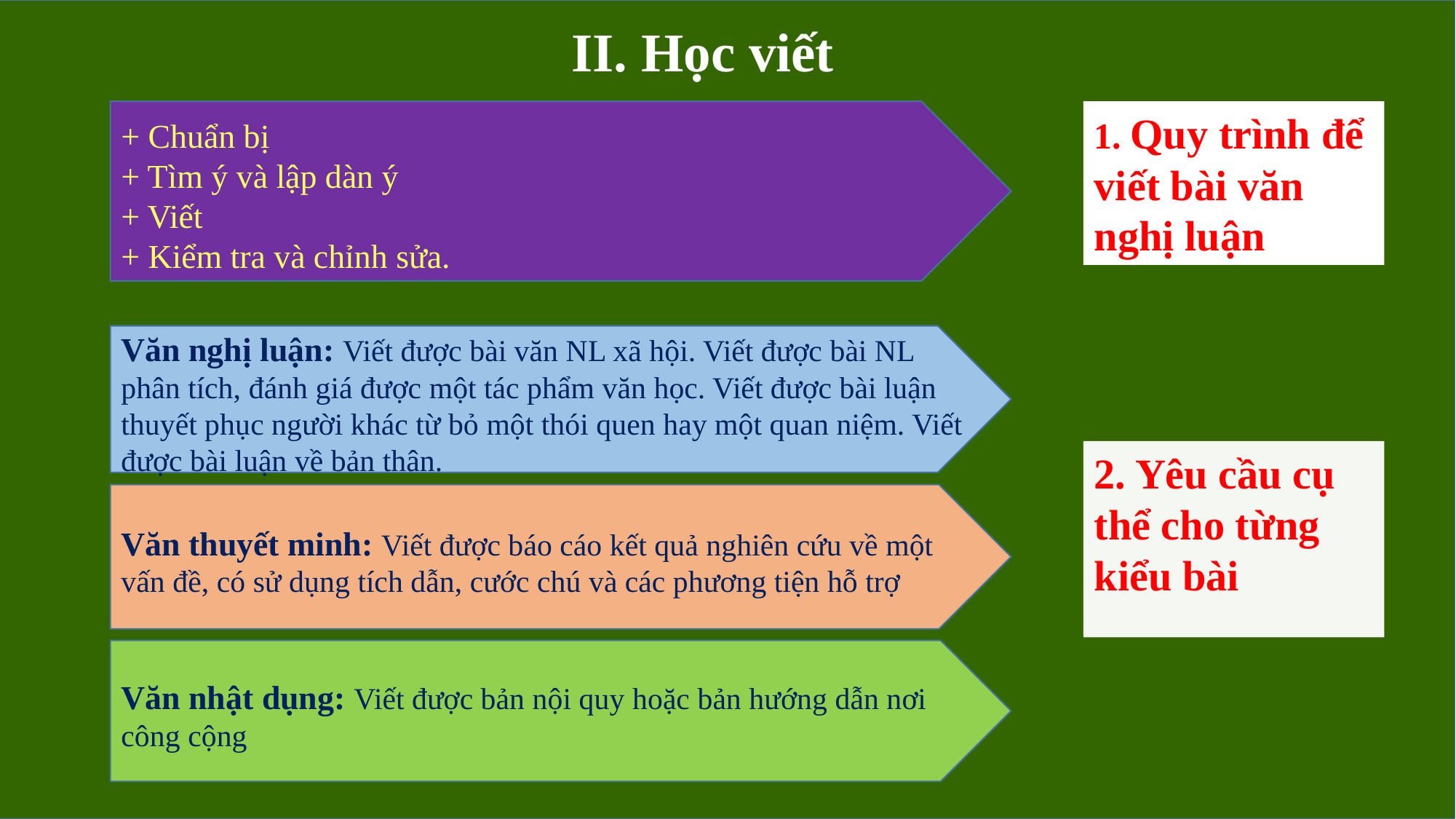

II. Học viết

+ Chuẩn bị
+ Tìm ý và lập dàn ý
+ Viết
+ Kiểm tra và chỉnh sửa.

1. Quy trình để viết bài văn nghị luận

Văn nghị luận: Viết được bài văn NL xã hội. Viết được bài NL phân tích, đánh giá được một tác phẩm văn học. Viết được bài luận thuyết phục người khác từ bỏ một thói quen hay một quan niệm. Viết được bài luận về bản thân.

2. Yêu cầu cụ thể cho từng kiểu bài

Văn thuyết minh: Viết được báo cáo kết quả nghiên cứu về một vấn đề, có sử dụng tích dẫn, cước chú và các phương tiện hỗ trợ

Văn nhật dụng: Viết được bản nội quy hoặc bản hướng dẫn nơi công cộng